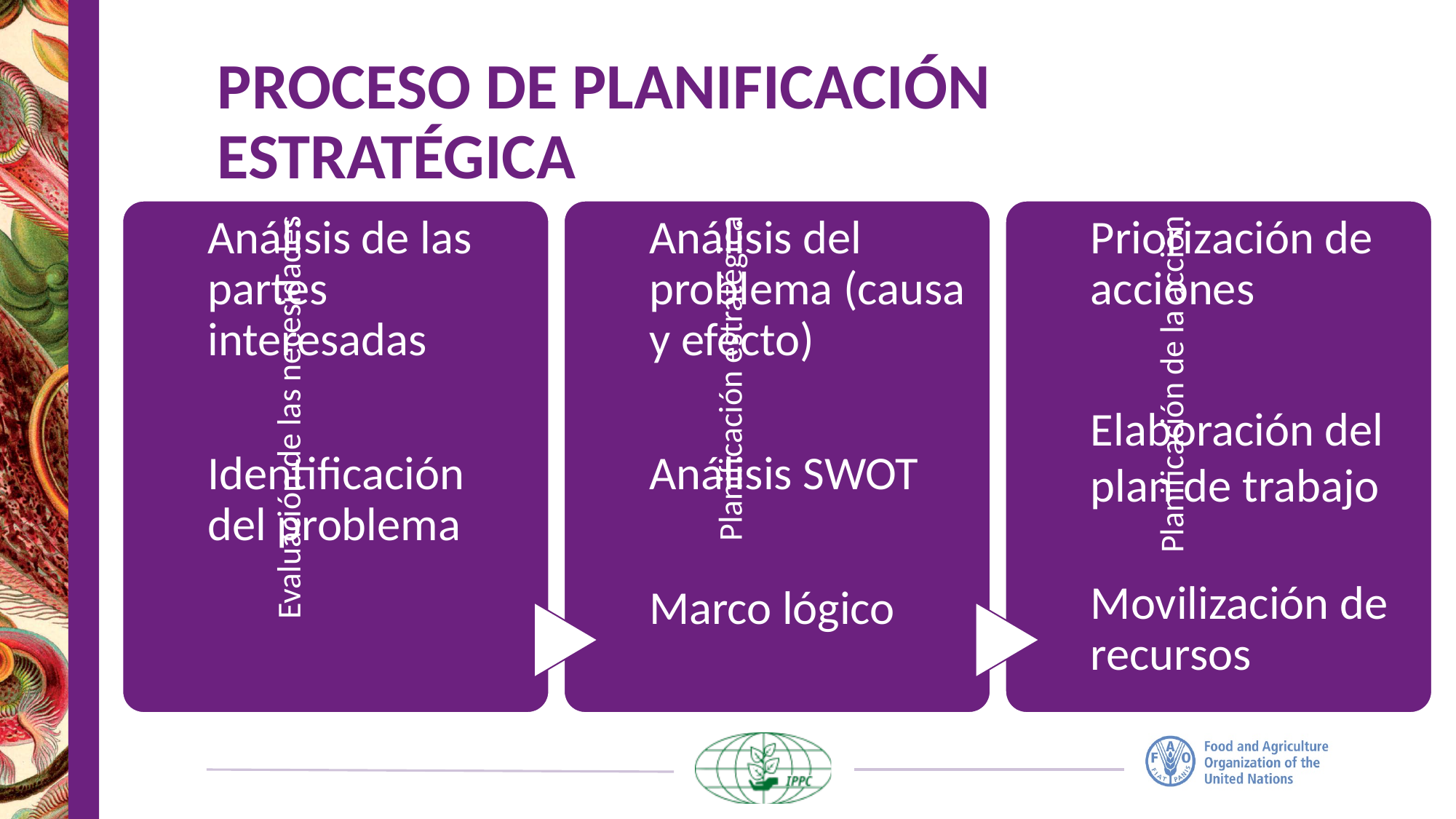

# PROCESO DE PLANIFICACIÓN ESTRATÉGICA
Evaluación de las necesidades
Análisis de las partes interesadas

Identificación del problema
Planificación estratégica
Análisis del problema (causa y efecto)

Análisis SWOT

Marco lógico
Planificación de la acción
Priorización de acciones

Elaboración del plan de trabajo

Movilización de recursos